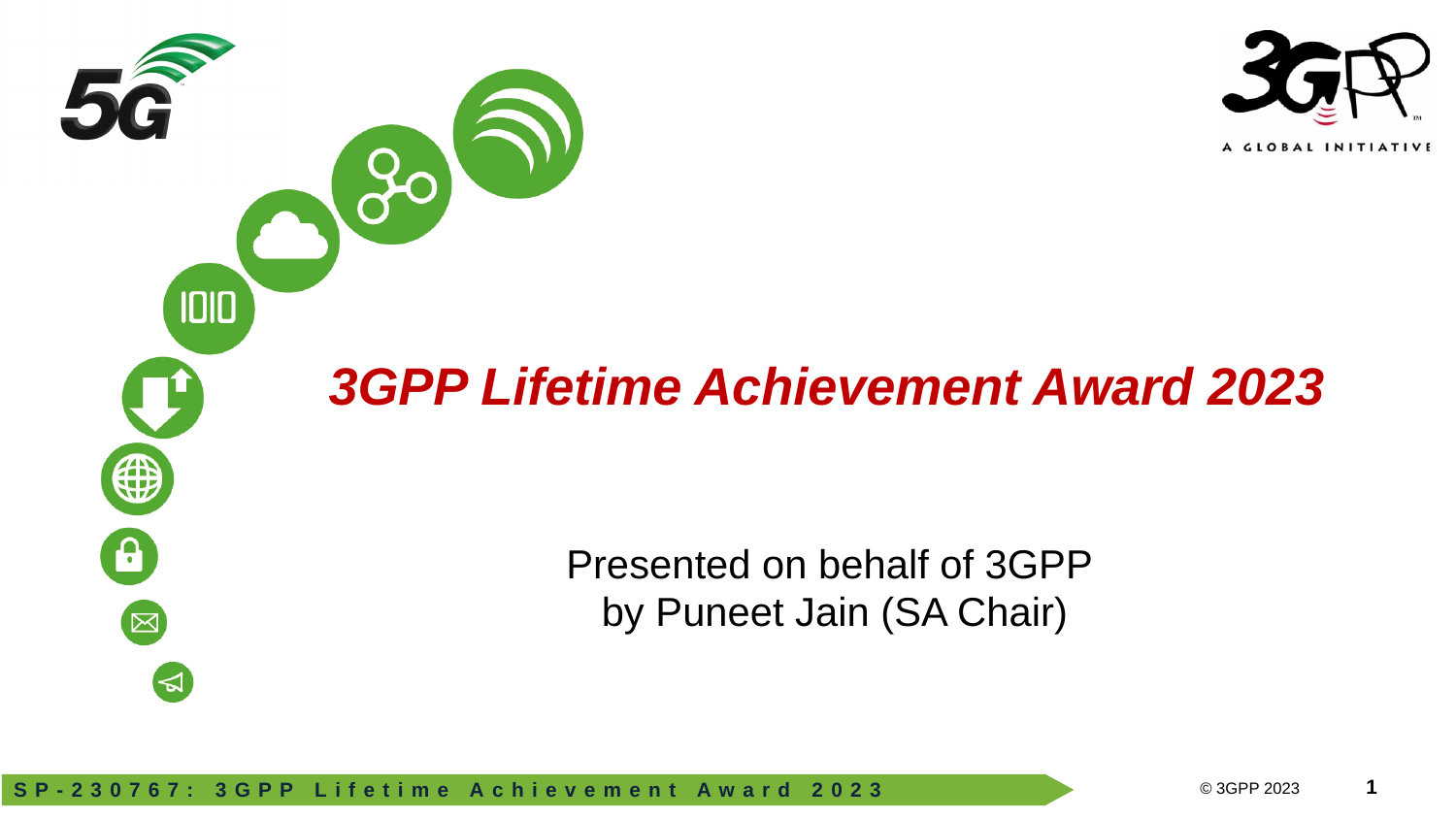

# 3GPP Lifetime Achievement Award 2023
Presented on behalf of 3GPP
by Puneet Jain (SA Chair)